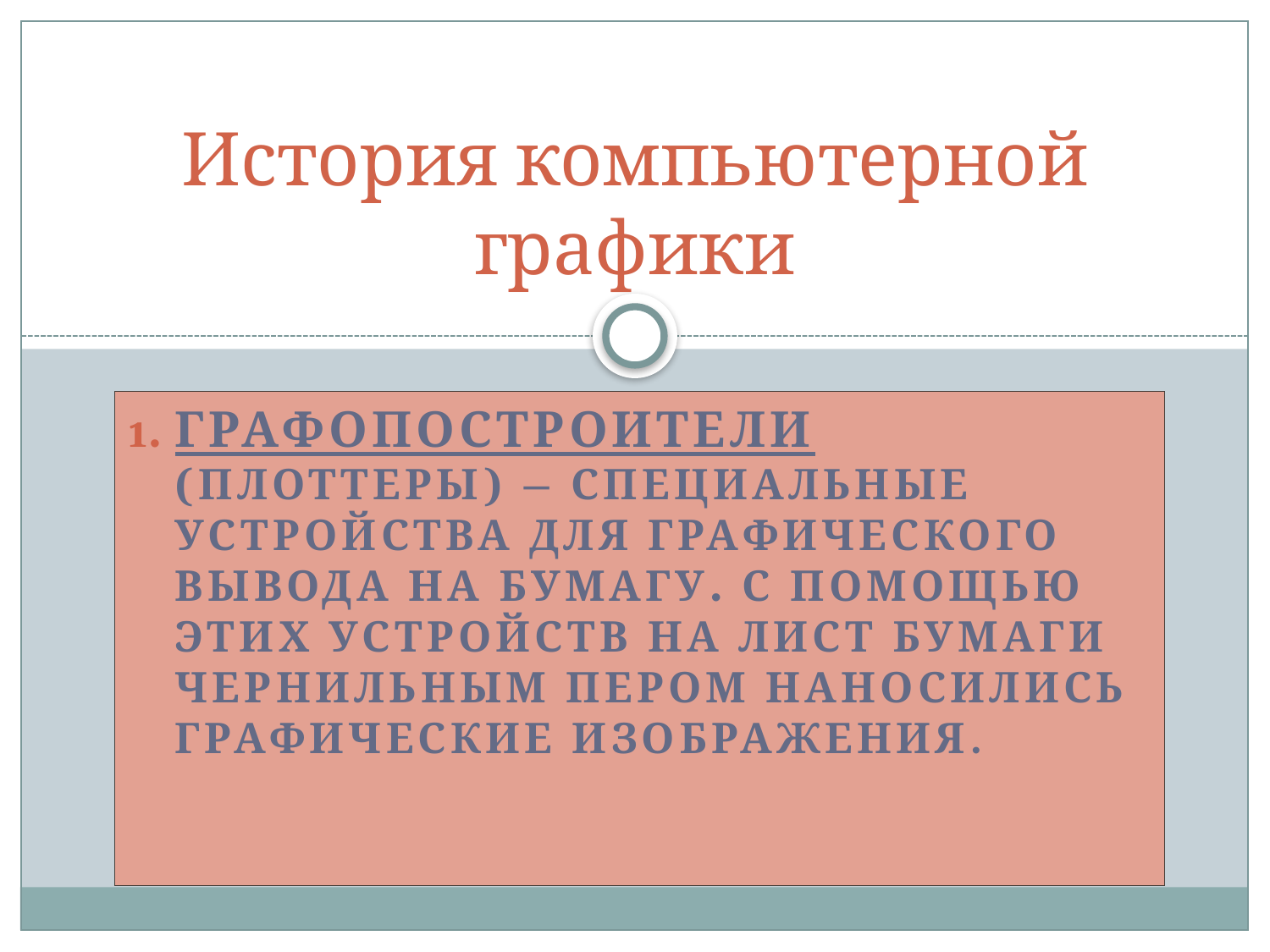

# История компьютерной графики
Графопостроители (плоттеры) – специальные устройства для графического вывода на бумагу. С помощью этих устройств на лист бумаги чернильным пером наносились графические изображения.